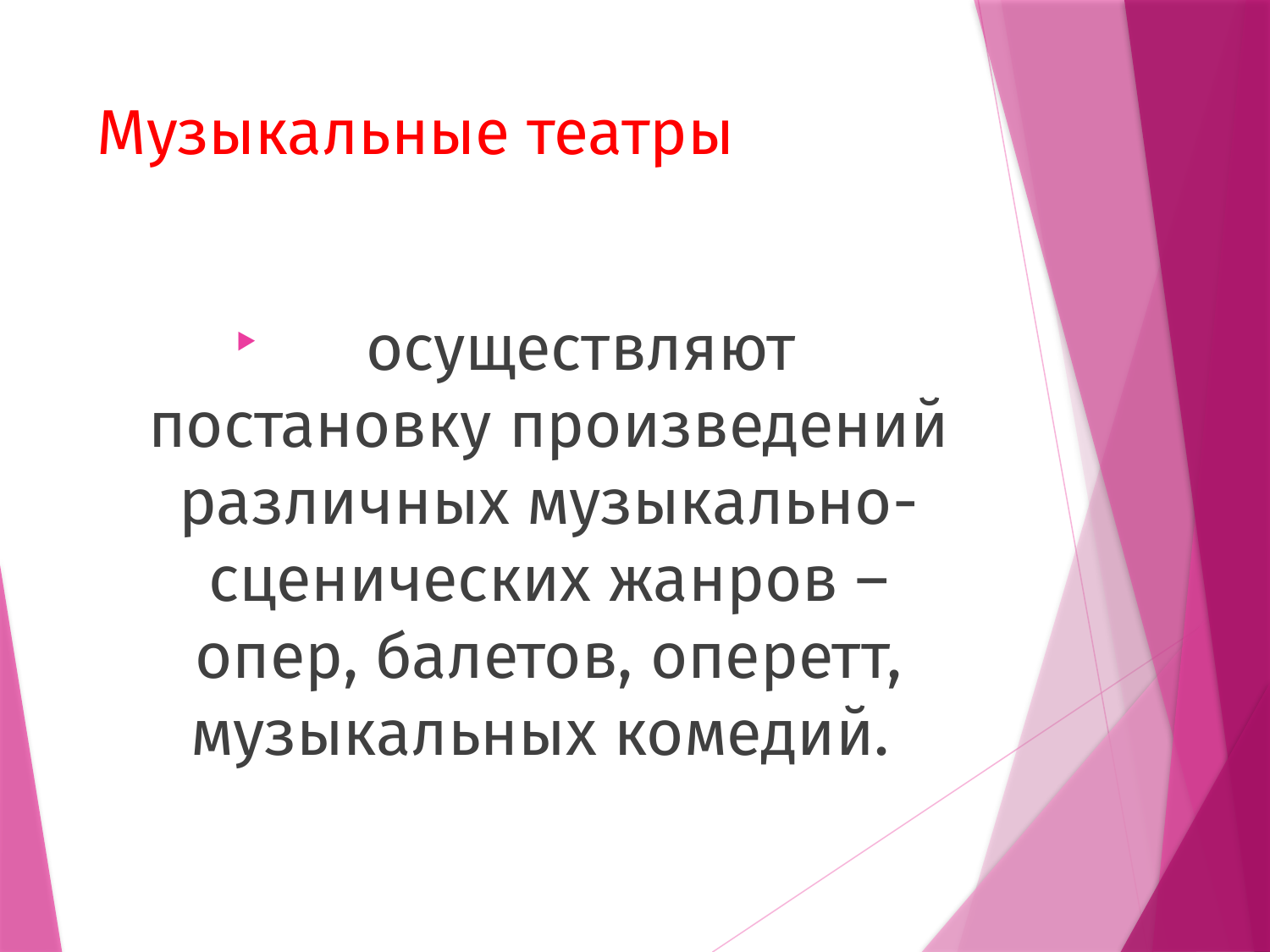

# Музыкальные театры
      осуществляют постановку произведений различных музыкально-сценических жанров – опер, балетов, оперетт, музыкальных комедий.